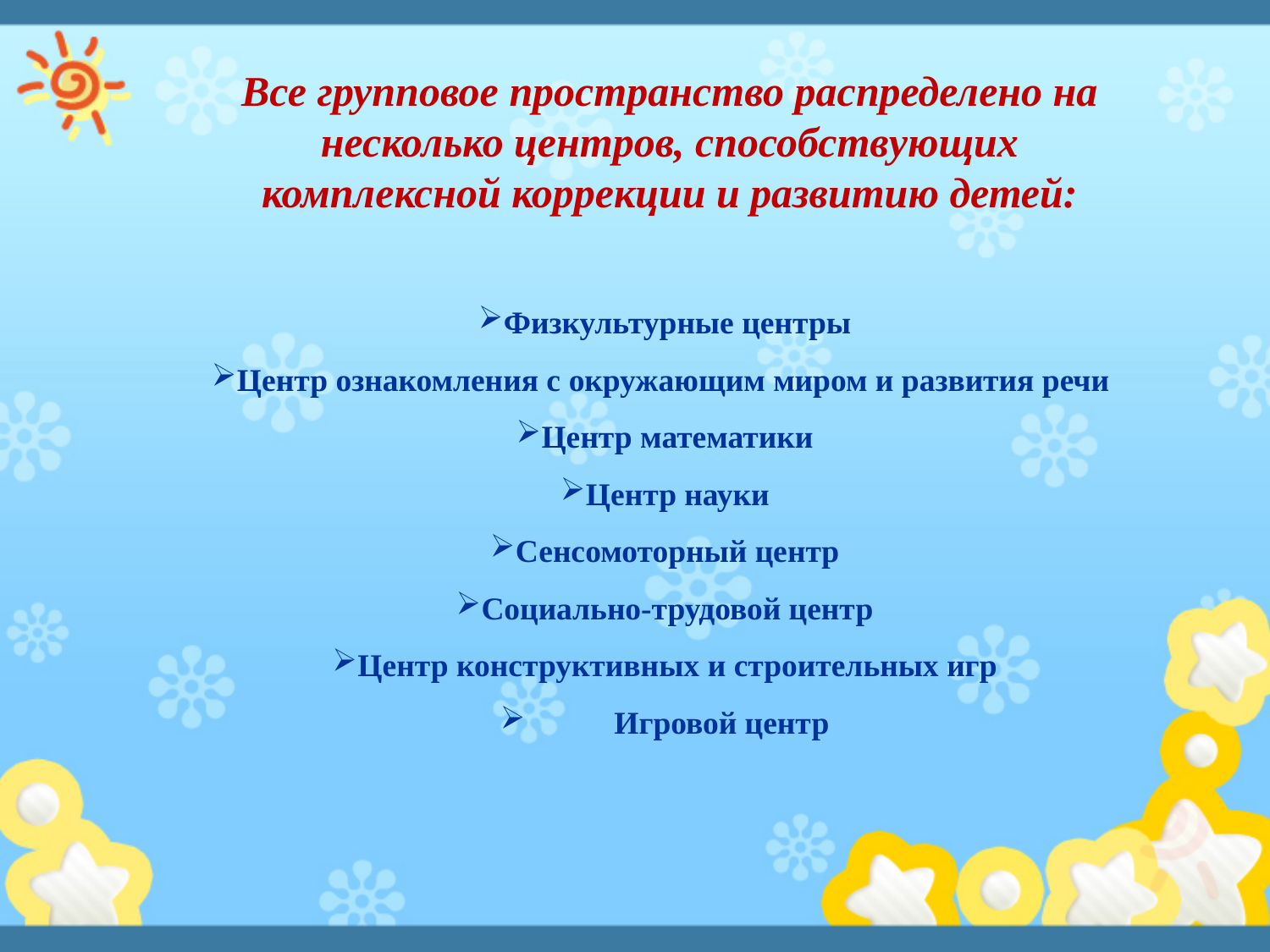

Все групповое пространство распределено на несколько центров, способствующих комплексной коррекции и развитию детей:

Физкультурные центры
Центр ознакомления с окружающим миром и развития речи
Центр математики
Центр науки
Сенсомоторный центр
Социально-трудовой центр
Центр конструктивных и строительных игр
           Игровой центр